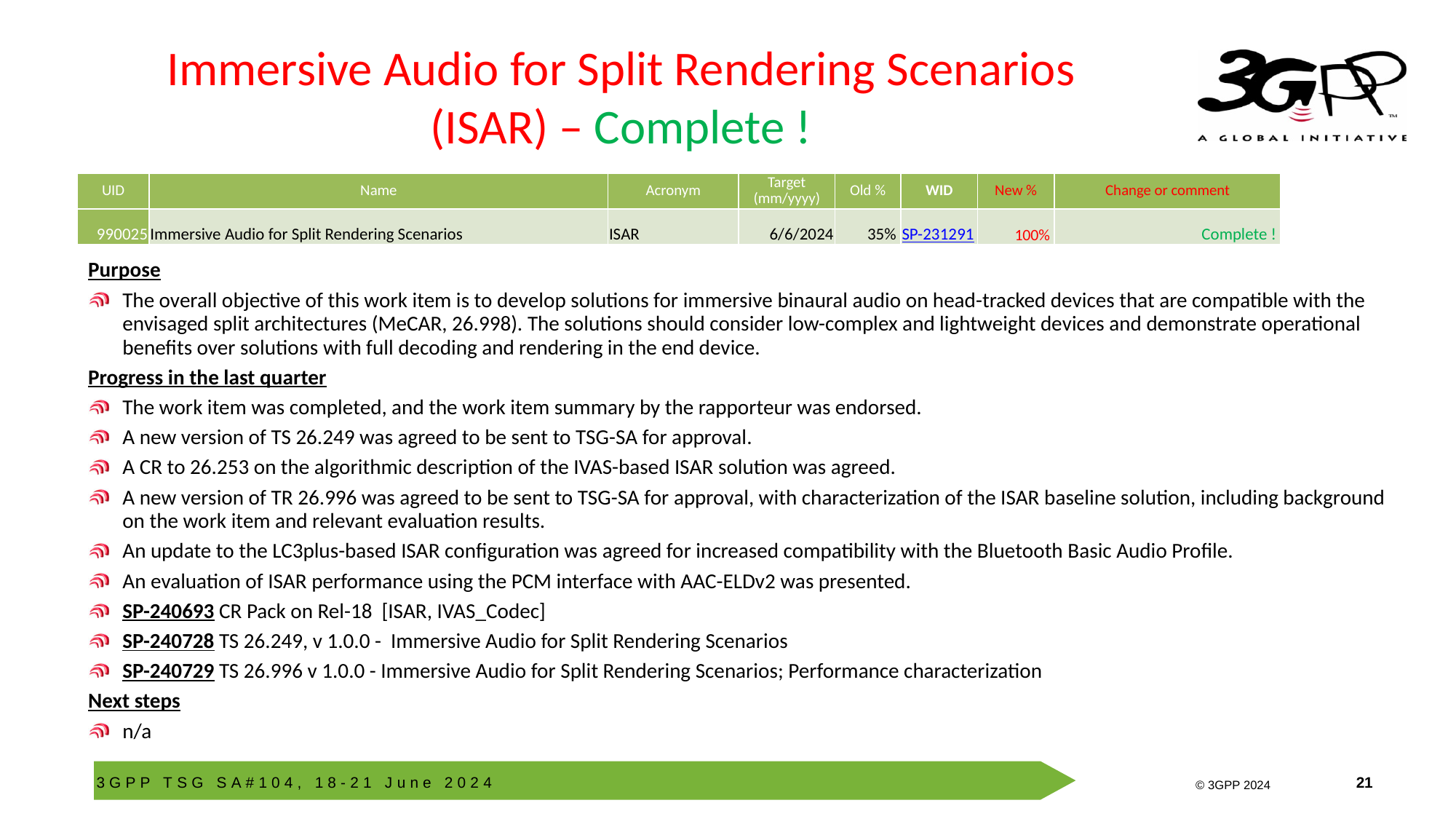

# Immersive Audio for Split Rendering Scenarios (ISAR) – Complete !
| UID | Name | Acronym | Target (mm/yyyy) | Old % | WID | New % | Change or comment |
| --- | --- | --- | --- | --- | --- | --- | --- |
| 990025 | Immersive Audio for Split Rendering Scenarios | ISAR | 6/6/2024 | 35% | SP-231291 | 100% | Complete ! |
Purpose
The overall objective of this work item is to develop solutions for immersive binaural audio on head-tracked devices that are compatible with the envisaged split architectures (MeCAR, 26.998). The solutions should consider low-complex and lightweight devices and demonstrate operational benefits over solutions with full decoding and rendering in the end device.
Progress in the last quarter
The work item was completed, and the work item summary by the rapporteur was endorsed.
A new version of TS 26.249 was agreed to be sent to TSG-SA for approval.
A CR to 26.253 on the algorithmic description of the IVAS-based ISAR solution was agreed.
A new version of TR 26.996 was agreed to be sent to TSG-SA for approval, with characterization of the ISAR baseline solution, including background on the work item and relevant evaluation results.
An update to the LC3plus-based ISAR configuration was agreed for increased compatibility with the Bluetooth Basic Audio Profile.
An evaluation of ISAR performance using the PCM interface with AAC-ELDv2 was presented.
SP-240693 CR Pack on Rel-18  [ISAR, IVAS_Codec]
SP-240728 TS 26.249, v 1.0.0 -  Immersive Audio for Split Rendering Scenarios
SP-240729 TS 26.996 v 1.0.0 - Immersive Audio for Split Rendering Scenarios; Performance characterization
Next steps
n/a